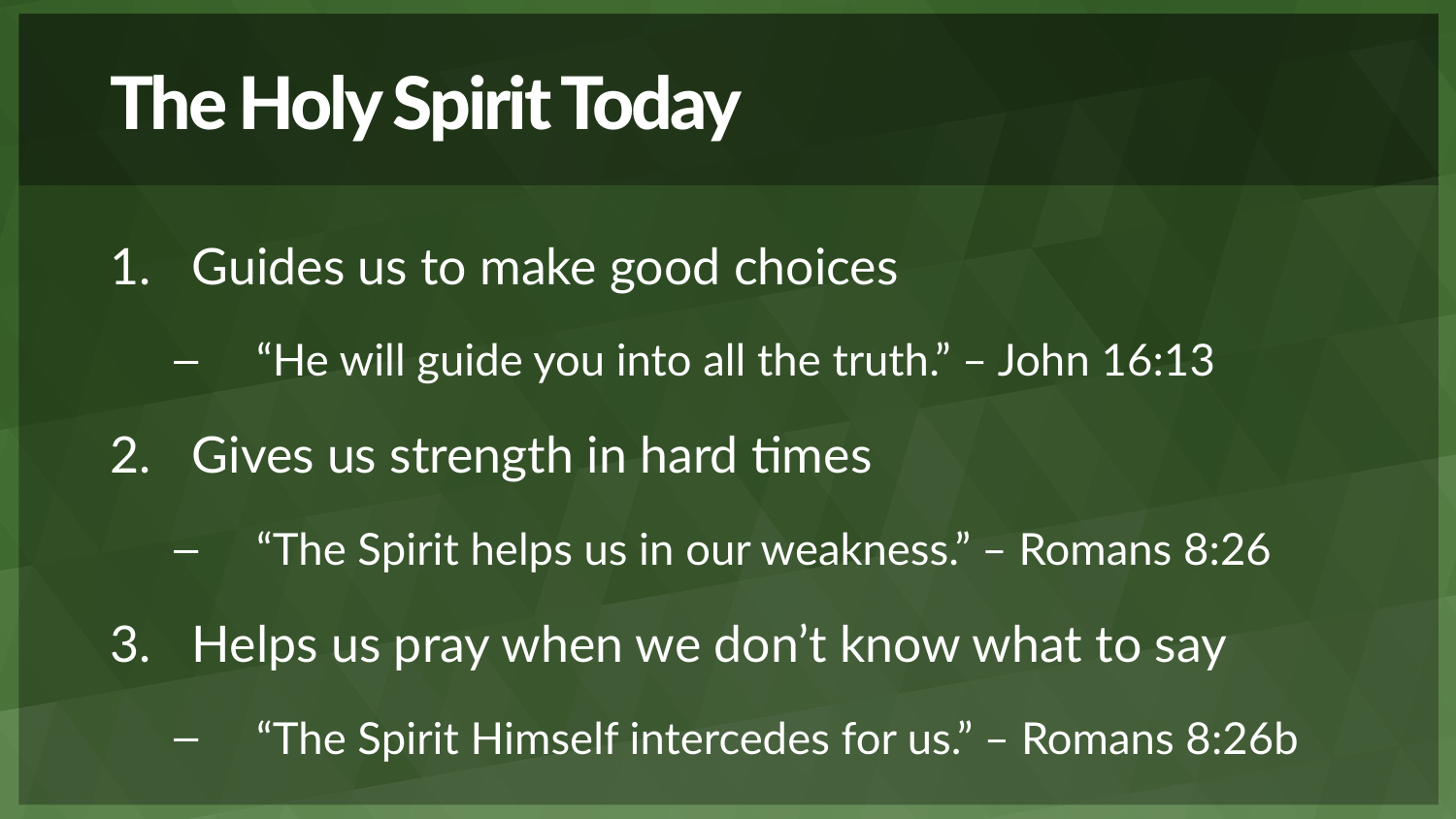

# The Holy Spirit Today
Guides us to make good choices
“He will guide you into all the truth.” – John 16:13
Gives us strength in hard times
“The Spirit helps us in our weakness.” – Romans 8:26
Helps us pray when we don’t know what to say
“The Spirit Himself intercedes for us.” – Romans 8:26b